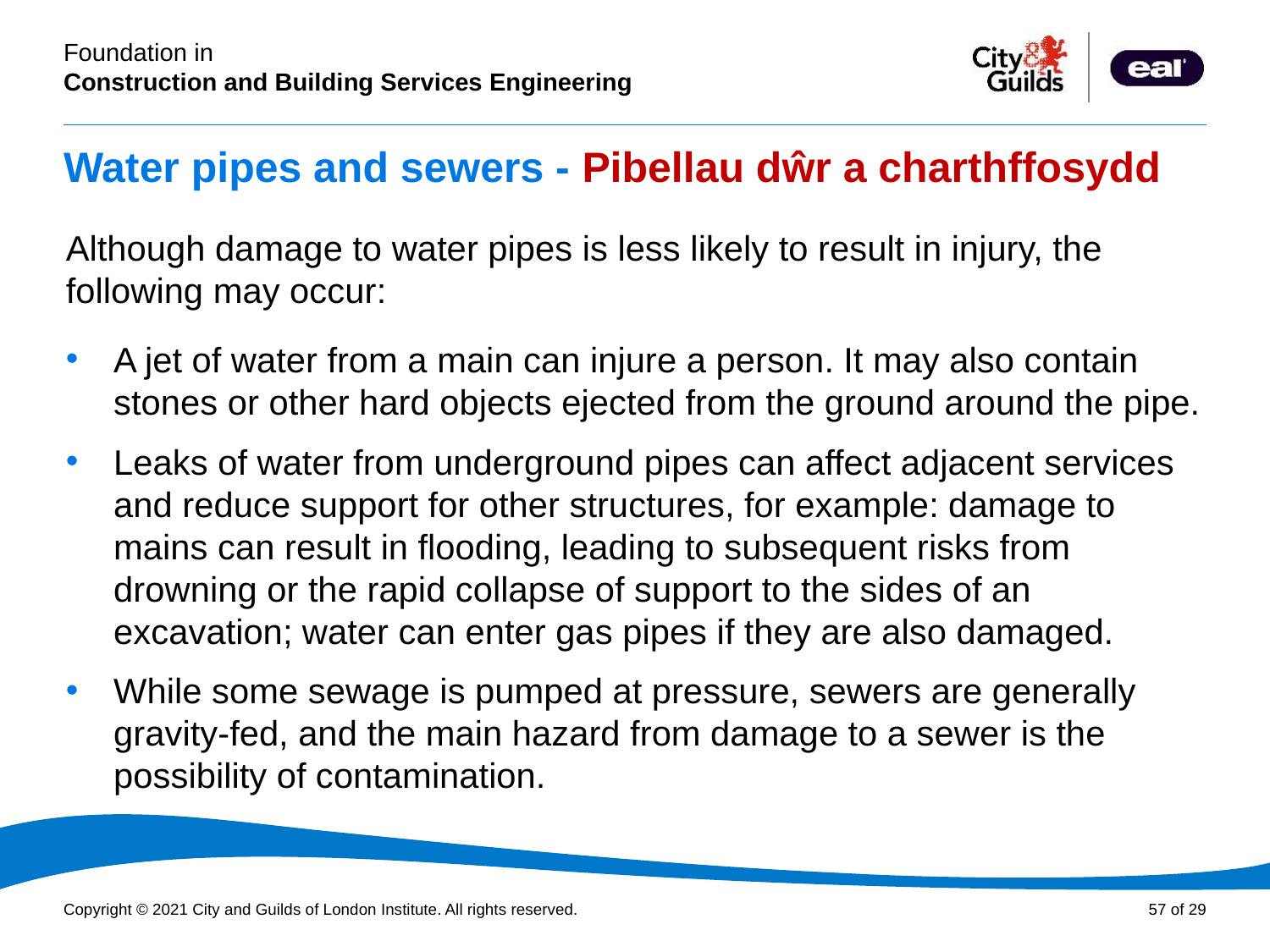

# Water pipes and sewers - Pibellau dŵr a charthffosydd
Although damage to water pipes is less likely to result in injury, the following may occur:
A jet of water from a main can injure a person. It may also contain stones or other hard objects ejected from the ground around the pipe.
Leaks of water from underground pipes can affect adjacent services and reduce support for other structures, for example: damage to mains can result in flooding, leading to subsequent risks from drowning or the rapid collapse of support to the sides of an excavation; water can enter gas pipes if they are also damaged.
While some sewage is pumped at pressure, sewers are generally gravity-fed, and the main hazard from damage to a sewer is the possibility of contamination.